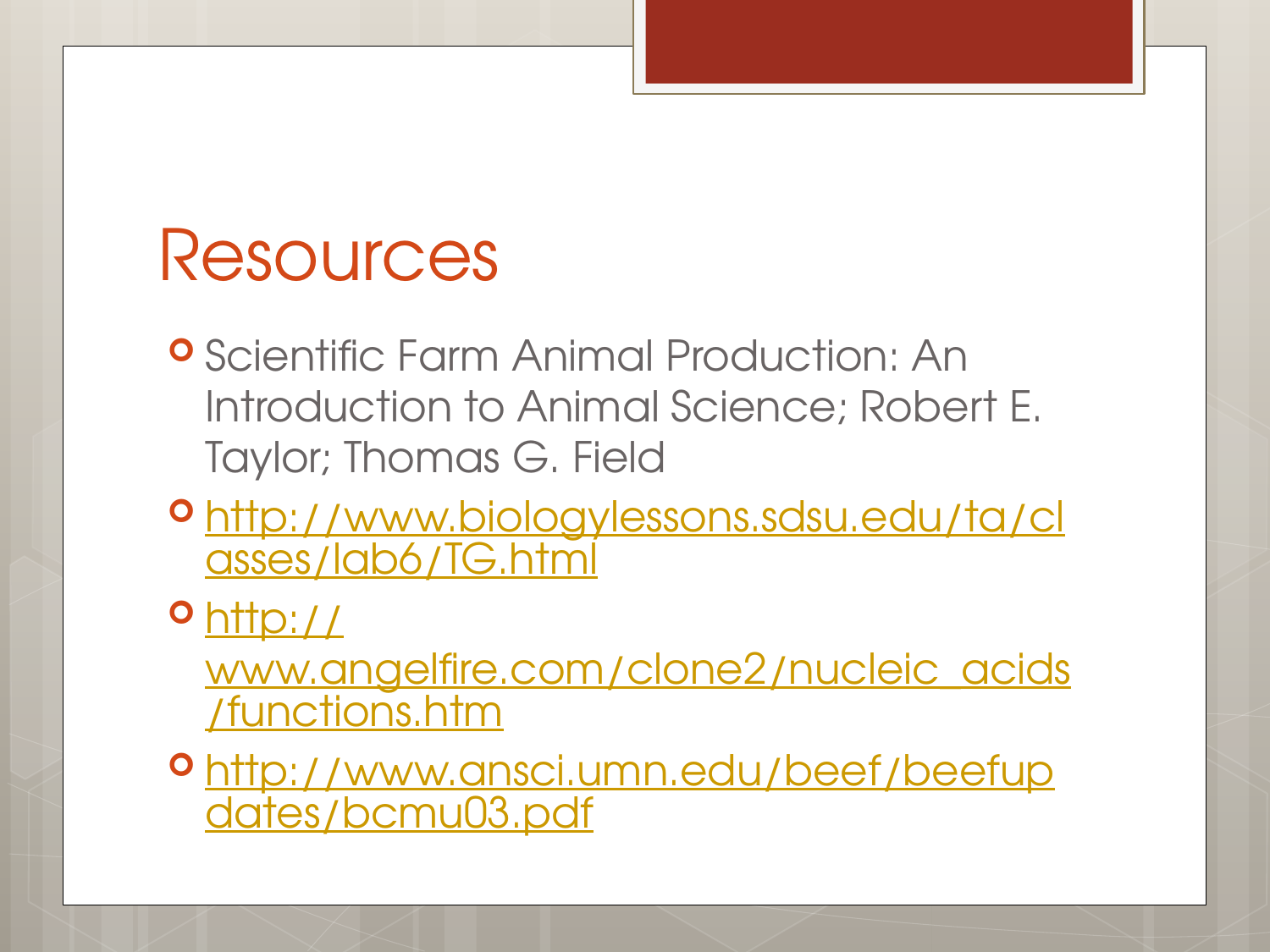

# Resources
Scientific Farm Animal Production: An Introduction to Animal Science; Robert E. Taylor; Thomas G. Field
http://www.biologylessons.sdsu.edu/ta/classes/lab6/TG.html
http://www.angelfire.com/clone2/nucleic_acids/functions.htm
http://www.ansci.umn.edu/beef/beefupdates/bcmu03.pdf